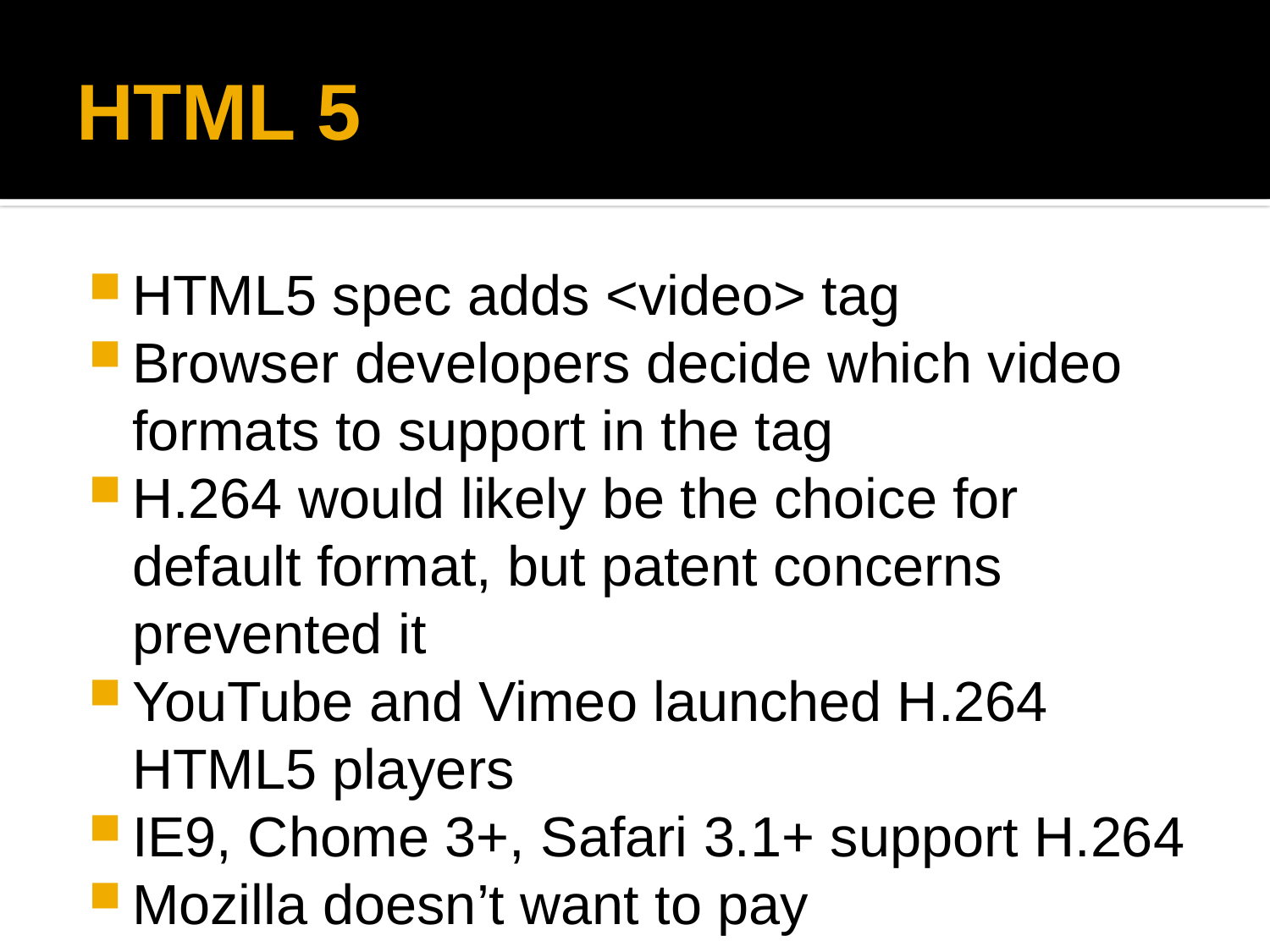

# HTML 5
HTML5 spec adds <video> tag
Browser developers decide which video formats to support in the tag
H.264 would likely be the choice for default format, but patent concerns prevented it
YouTube and Vimeo launched H.264 HTML5 players
IE9, Chome 3+, Safari 3.1+ support H.264
Mozilla doesn’t want to pay